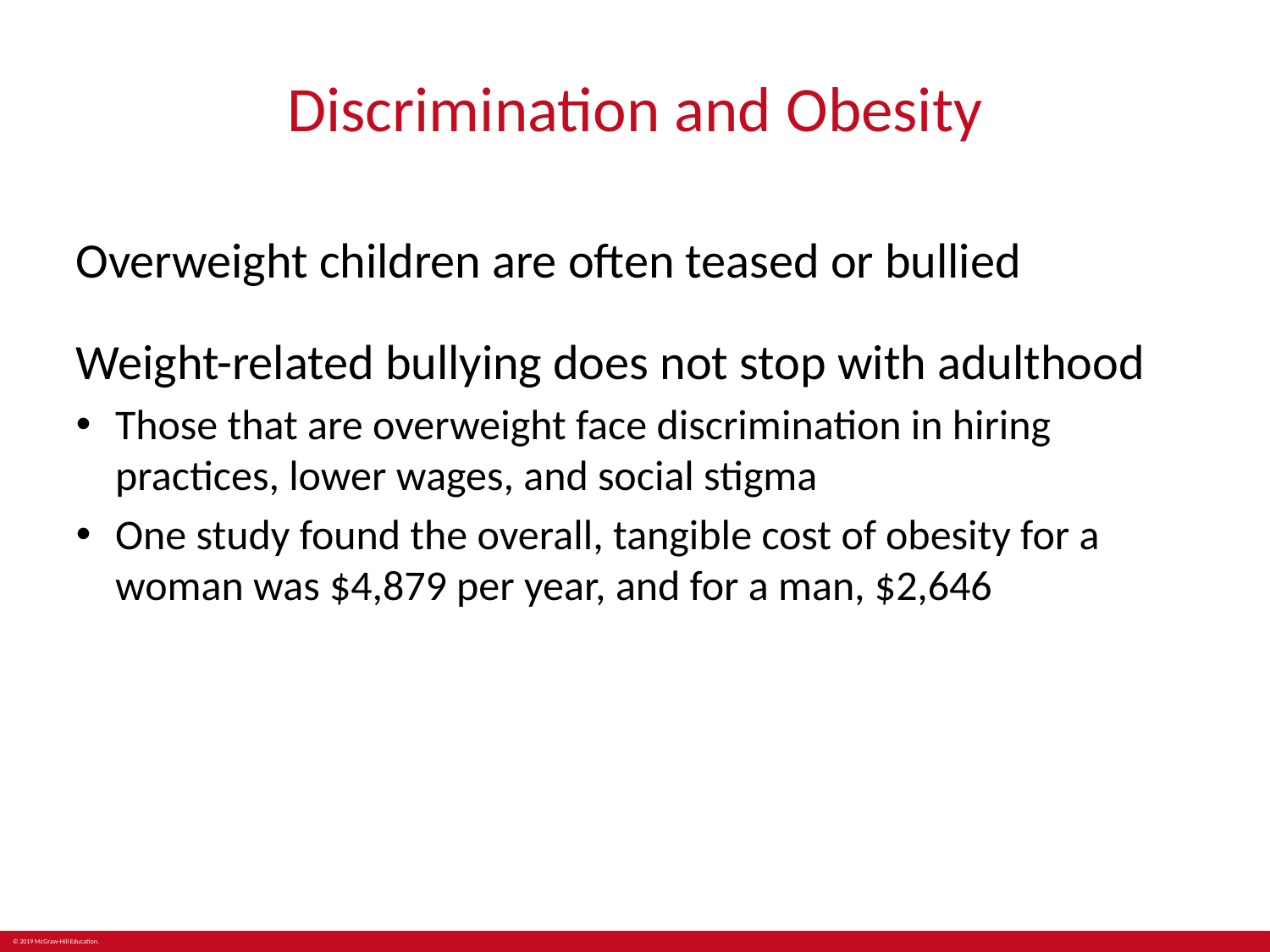

# Discrimination and Obesity
Overweight children are often teased or bullied
Weight-related bullying does not stop with adulthood
Those that are overweight face discrimination in hiring practices, lower wages, and social stigma
One study found the overall, tangible cost of obesity for a woman was $4,879 per year, and for a man, $2,646